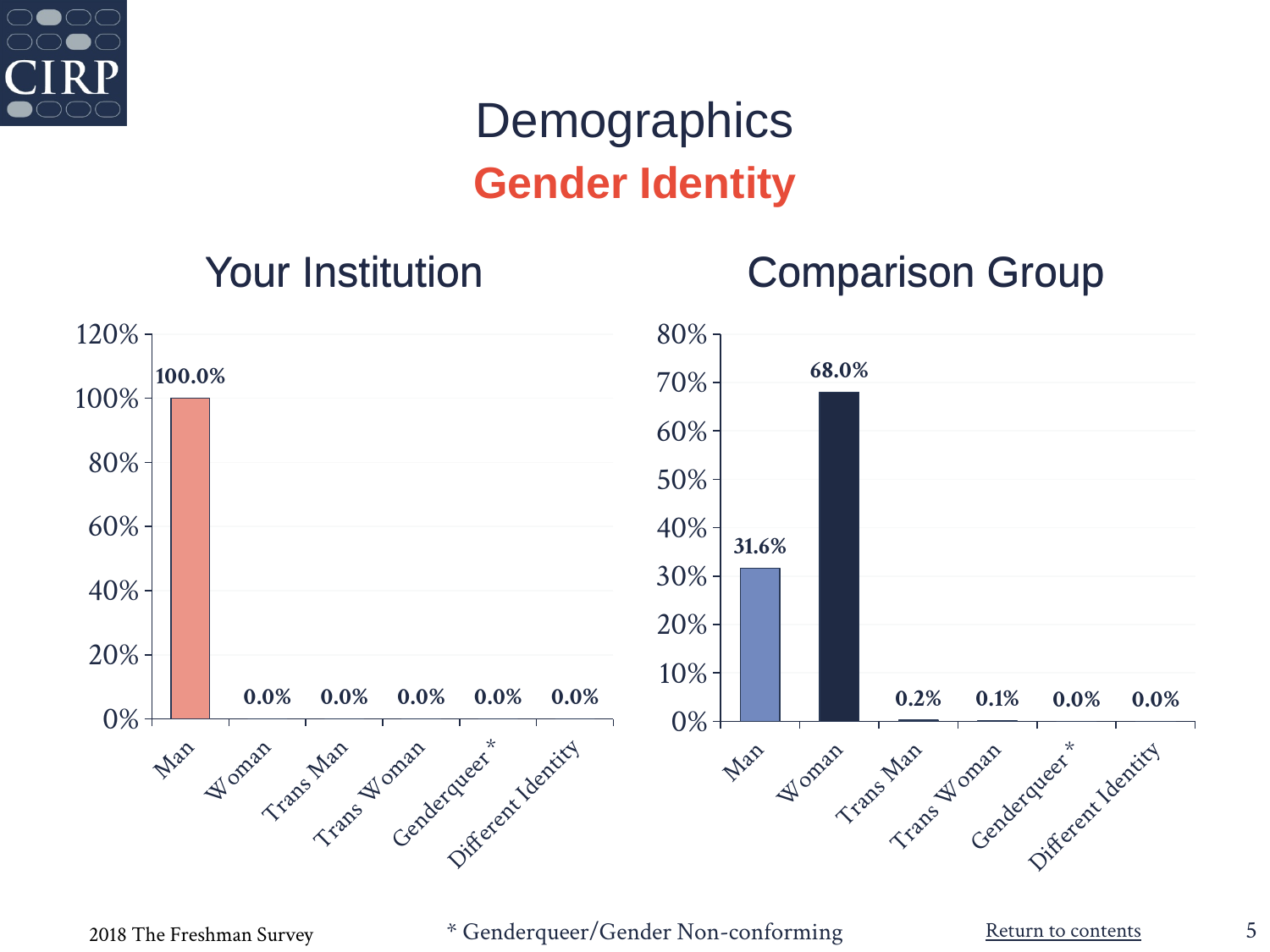

# Demographics
Gender Identity
Your Institution
Comparison Group
Your Institution
Comparison Group

### Chart

| Category | Institution |
|---|---|
| Man | 1.0 |
| Woman | 0.0 |
| Trans Man | 0.0 |
| Trans Woman | 0.0 |
| Genderqueer * | 0.0 |
| Different Identity | 0.0 |

### Chart

| Category | Institution |
|---|---|
| Man | 0.316 |
| Woman | 0.68 |
| Trans Man | 0.002 |
| Trans Woman | 0.001 |
| Genderqueer * | 0.0 |
| Different Identity | 0.0 |
2018 The Freshman Survey
* Genderqueer/Gender Non-conforming
5